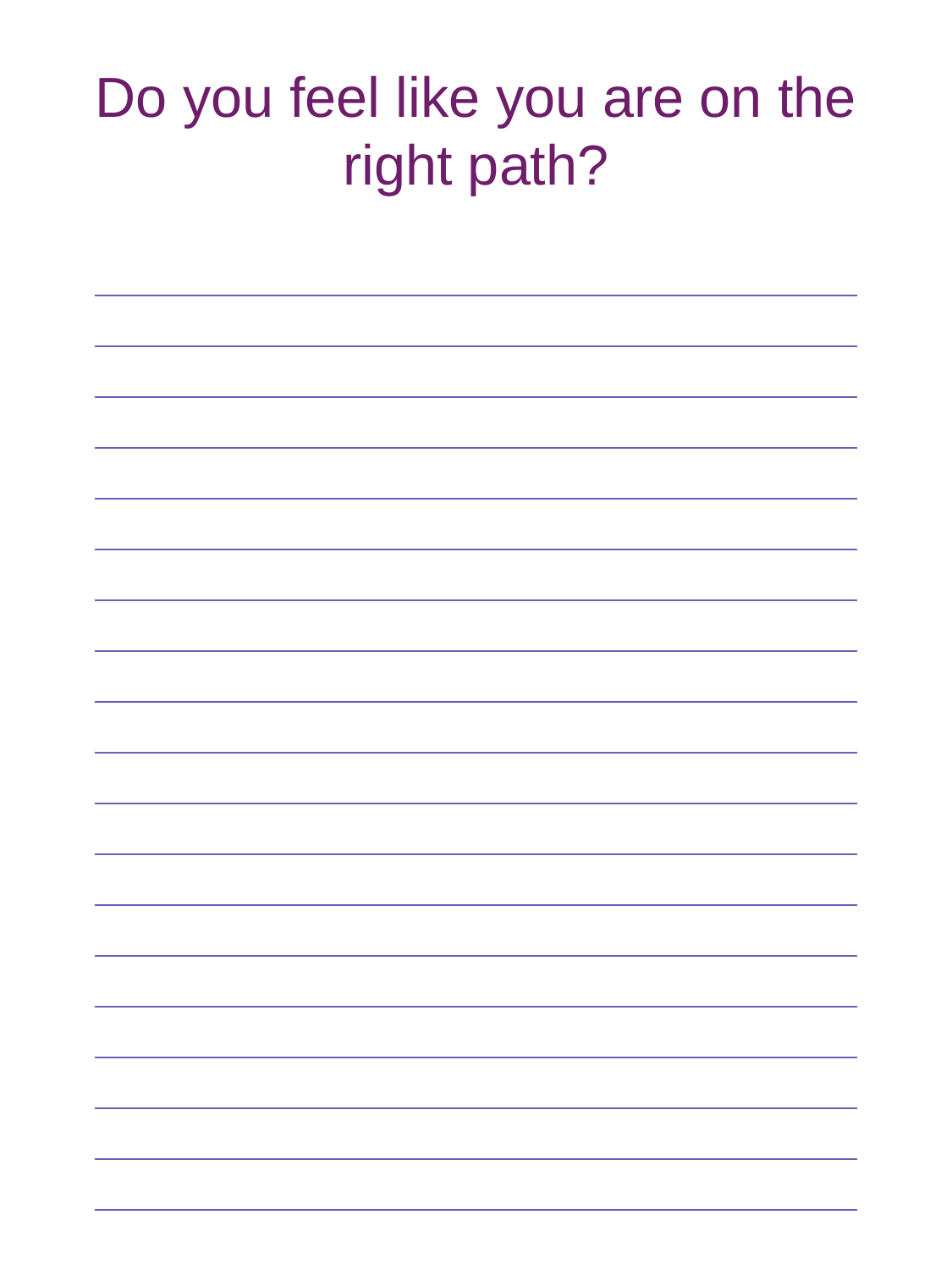

Do you feel like you are on the right path?
|  |
| --- |
|  |
|  |
|  |
|  |
|  |
|  |
|  |
|  |
|  |
|  |
|  |
|  |
|  |
|  |
|  |
|  |
|  |